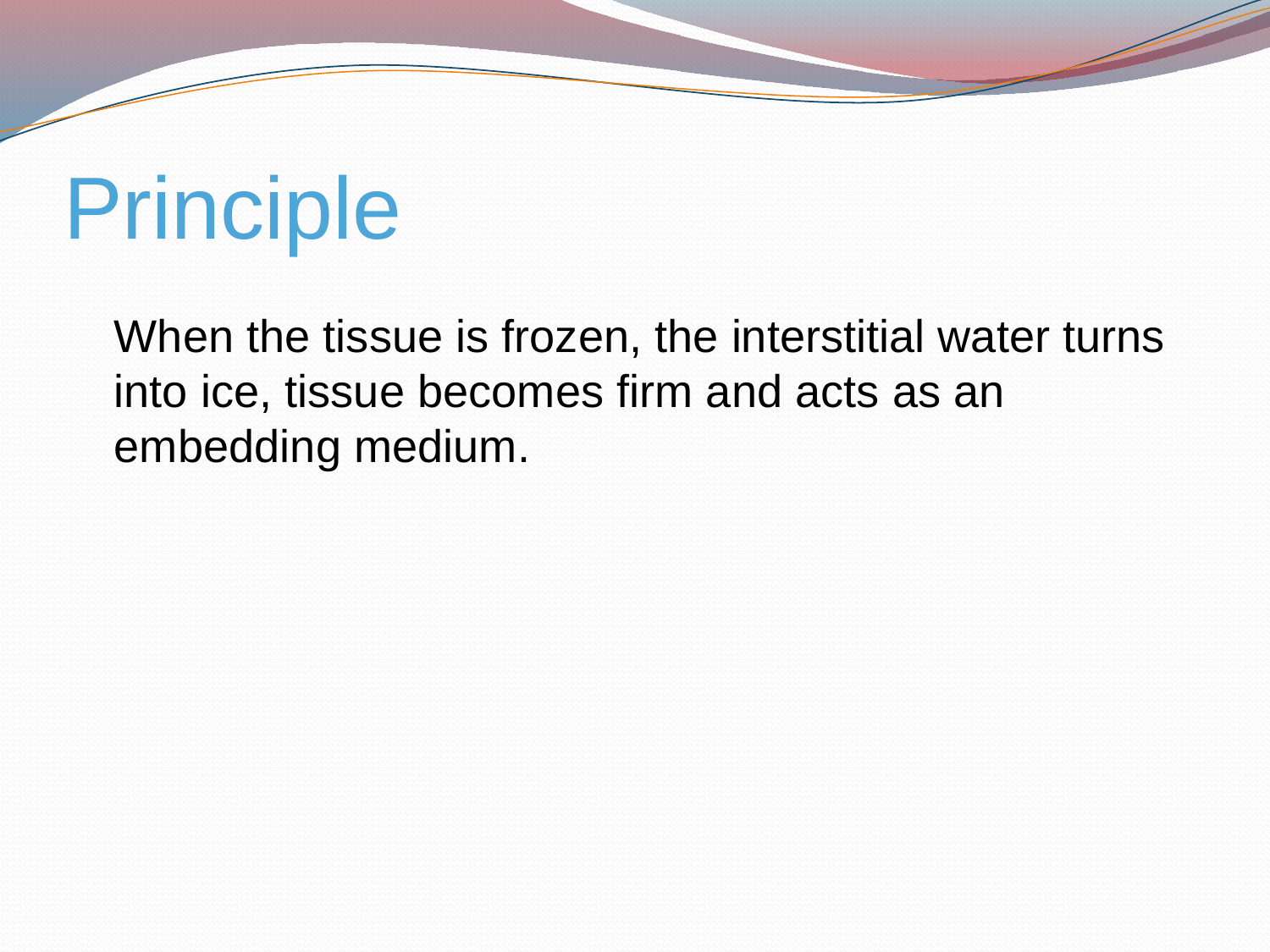

# Principle
   When the tissue is frozen, the interstitial water turns into ice, tissue becomes firm and acts as an embedding medium.